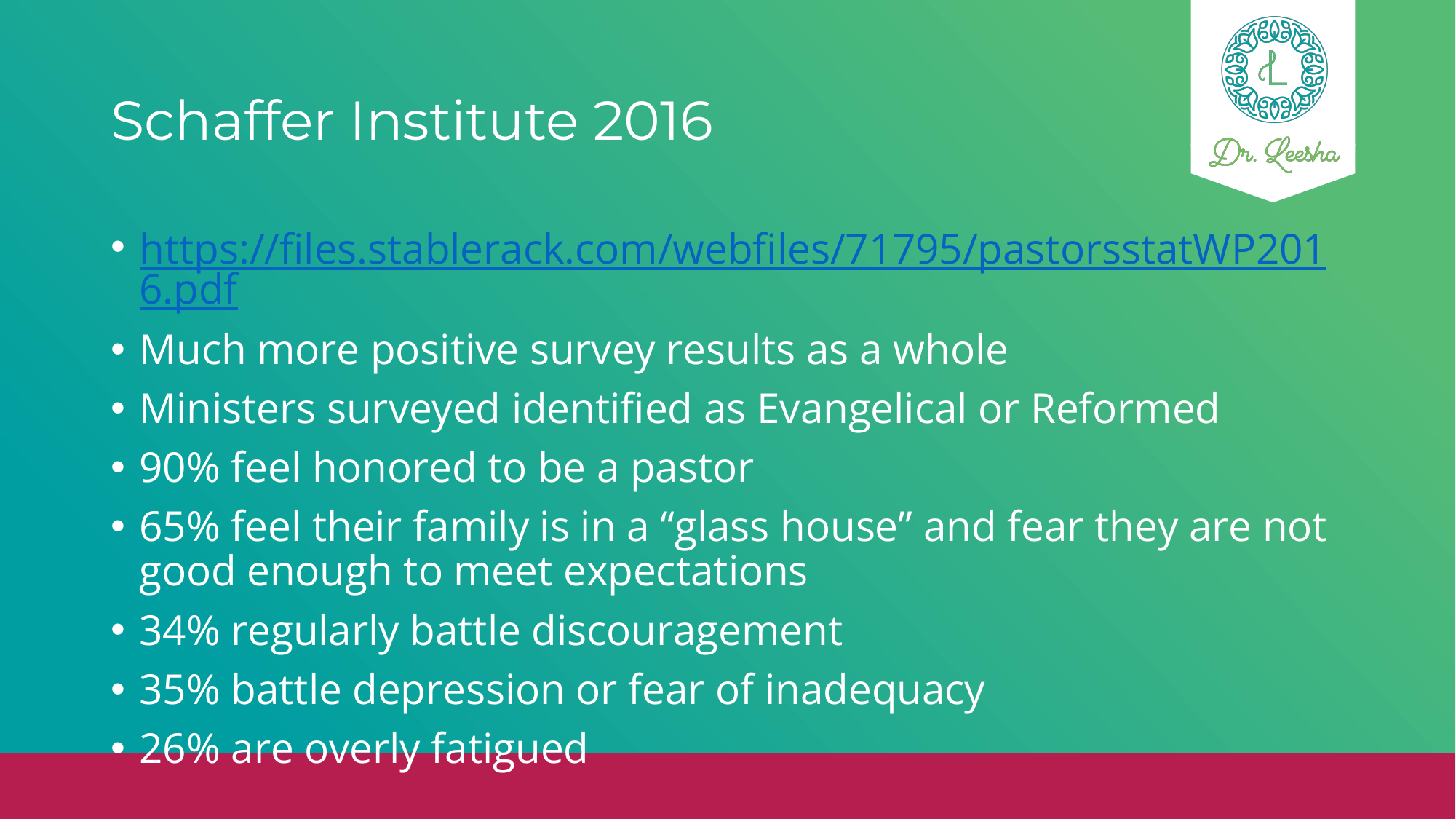

# Schaffer Institute 2016
https://files.stablerack.com/webfiles/71795/pastorsstatWP2016.pdf
Much more positive survey results as a whole
Ministers surveyed identified as Evangelical or Reformed
90% feel honored to be a pastor
65% feel their family is in a “glass house” and fear they are not good enough to meet expectations
34% regularly battle discouragement
35% battle depression or fear of inadequacy
26% are overly fatigued